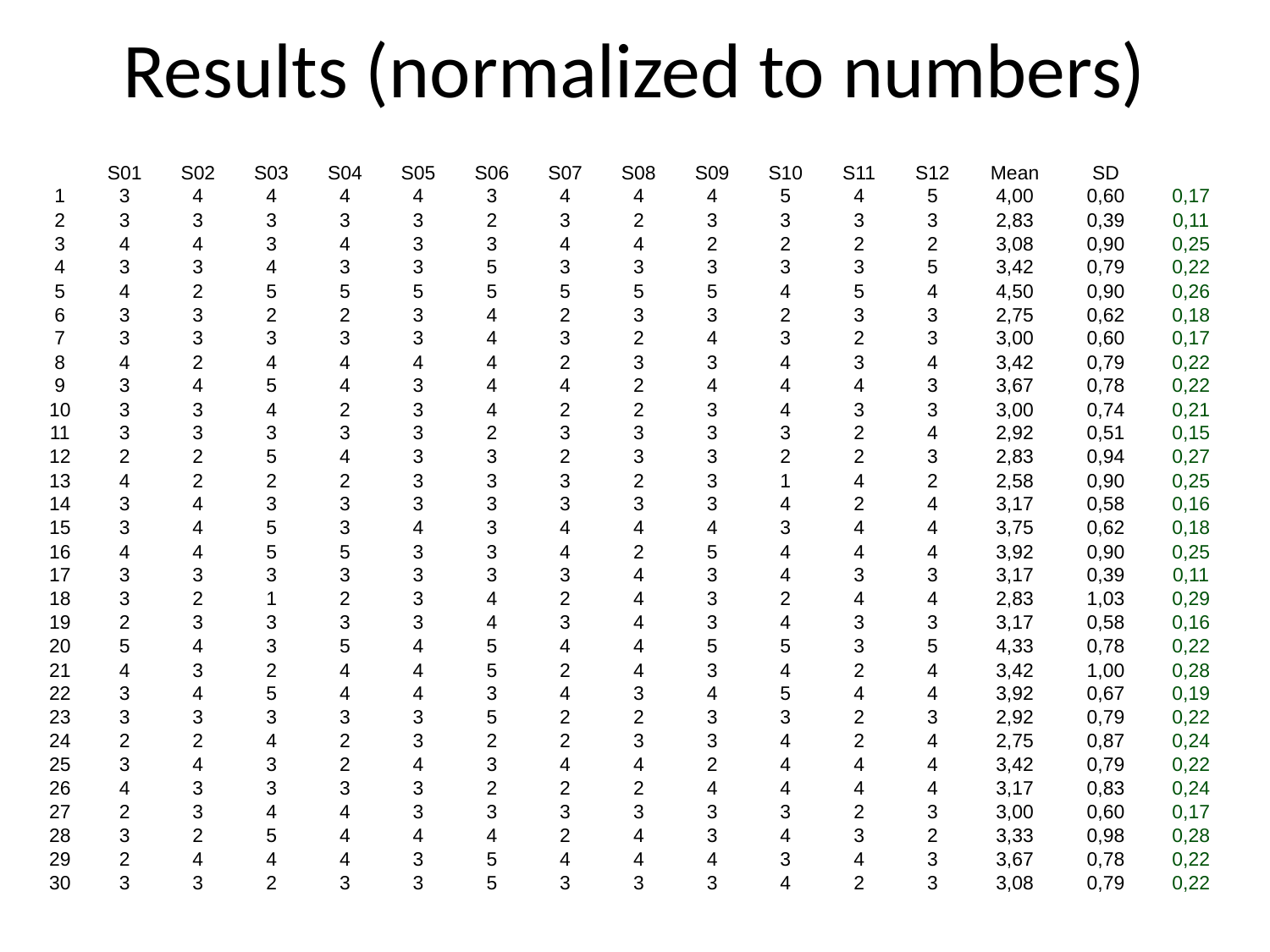

# Results (normalized to numbers)
|  | S01 | S02 | S03 | S04 | S05 | S06 | S07 | S08 | S09 | S10 | S11 | S12 | Mean | SD |  |
| --- | --- | --- | --- | --- | --- | --- | --- | --- | --- | --- | --- | --- | --- | --- | --- |
| 1 | 3 | 4 | 4 | 4 | 4 | 3 | 4 | 4 | 4 | 5 | 4 | 5 | 4,00 | 0,60 | 0,17 |
| 2 | 3 | 3 | 3 | 3 | 3 | 2 | 3 | 2 | 3 | 3 | 3 | 3 | 2,83 | 0,39 | 0,11 |
| 3 | 4 | 4 | 3 | 4 | 3 | 3 | 4 | 4 | 2 | 2 | 2 | 2 | 3,08 | 0,90 | 0,25 |
| 4 | 3 | 3 | 4 | 3 | 3 | 5 | 3 | 3 | 3 | 3 | 3 | 5 | 3,42 | 0,79 | 0,22 |
| 5 | 4 | 2 | 5 | 5 | 5 | 5 | 5 | 5 | 5 | 4 | 5 | 4 | 4,50 | 0,90 | 0,26 |
| 6 | 3 | 3 | 2 | 2 | 3 | 4 | 2 | 3 | 3 | 2 | 3 | 3 | 2,75 | 0,62 | 0,18 |
| 7 | 3 | 3 | 3 | 3 | 3 | 4 | 3 | 2 | 4 | 3 | 2 | 3 | 3,00 | 0,60 | 0,17 |
| 8 | 4 | 2 | 4 | 4 | 4 | 4 | 2 | 3 | 3 | 4 | 3 | 4 | 3,42 | 0,79 | 0,22 |
| 9 | 3 | 4 | 5 | 4 | 3 | 4 | 4 | 2 | 4 | 4 | 4 | 3 | 3,67 | 0,78 | 0,22 |
| 10 | 3 | 3 | 4 | 2 | 3 | 4 | 2 | 2 | 3 | 4 | 3 | 3 | 3,00 | 0,74 | 0,21 |
| 11 | 3 | 3 | 3 | 3 | 3 | 2 | 3 | 3 | 3 | 3 | 2 | 4 | 2,92 | 0,51 | 0,15 |
| 12 | 2 | 2 | 5 | 4 | 3 | 3 | 2 | 3 | 3 | 2 | 2 | 3 | 2,83 | 0,94 | 0,27 |
| 13 | 4 | 2 | 2 | 2 | 3 | 3 | 3 | 2 | 3 | 1 | 4 | 2 | 2,58 | 0,90 | 0,25 |
| 14 | 3 | 4 | 3 | 3 | 3 | 3 | 3 | 3 | 3 | 4 | 2 | 4 | 3,17 | 0,58 | 0,16 |
| 15 | 3 | 4 | 5 | 3 | 4 | 3 | 4 | 4 | 4 | 3 | 4 | 4 | 3,75 | 0,62 | 0,18 |
| 16 | 4 | 4 | 5 | 5 | 3 | 3 | 4 | 2 | 5 | 4 | 4 | 4 | 3,92 | 0,90 | 0,25 |
| 17 | 3 | 3 | 3 | 3 | 3 | 3 | 3 | 4 | 3 | 4 | 3 | 3 | 3,17 | 0,39 | 0,11 |
| 18 | 3 | 2 | 1 | 2 | 3 | 4 | 2 | 4 | 3 | 2 | 4 | 4 | 2,83 | 1,03 | 0,29 |
| 19 | 2 | 3 | 3 | 3 | 3 | 4 | 3 | 4 | 3 | 4 | 3 | 3 | 3,17 | 0,58 | 0,16 |
| 20 | 5 | 4 | 3 | 5 | 4 | 5 | 4 | 4 | 5 | 5 | 3 | 5 | 4,33 | 0,78 | 0,22 |
| 21 | 4 | 3 | 2 | 4 | 4 | 5 | 2 | 4 | 3 | 4 | 2 | 4 | 3,42 | 1,00 | 0,28 |
| 22 | 3 | 4 | 5 | 4 | 4 | 3 | 4 | 3 | 4 | 5 | 4 | 4 | 3,92 | 0,67 | 0,19 |
| 23 | 3 | 3 | 3 | 3 | 3 | 5 | 2 | 2 | 3 | 3 | 2 | 3 | 2,92 | 0,79 | 0,22 |
| 24 | 2 | 2 | 4 | 2 | 3 | 2 | 2 | 3 | 3 | 4 | 2 | 4 | 2,75 | 0,87 | 0,24 |
| 25 | 3 | 4 | 3 | 2 | 4 | 3 | 4 | 4 | 2 | 4 | 4 | 4 | 3,42 | 0,79 | 0,22 |
| 26 | 4 | 3 | 3 | 3 | 3 | 2 | 2 | 2 | 4 | 4 | 4 | 4 | 3,17 | 0,83 | 0,24 |
| 27 | 2 | 3 | 4 | 4 | 3 | 3 | 3 | 3 | 3 | 3 | 2 | 3 | 3,00 | 0,60 | 0,17 |
| 28 | 3 | 2 | 5 | 4 | 4 | 4 | 2 | 4 | 3 | 4 | 3 | 2 | 3,33 | 0,98 | 0,28 |
| 29 | 2 | 4 | 4 | 4 | 3 | 5 | 4 | 4 | 4 | 3 | 4 | 3 | 3,67 | 0,78 | 0,22 |
| 30 | 3 | 3 | 2 | 3 | 3 | 5 | 3 | 3 | 3 | 4 | 2 | 3 | 3,08 | 0,79 | 0,22 |